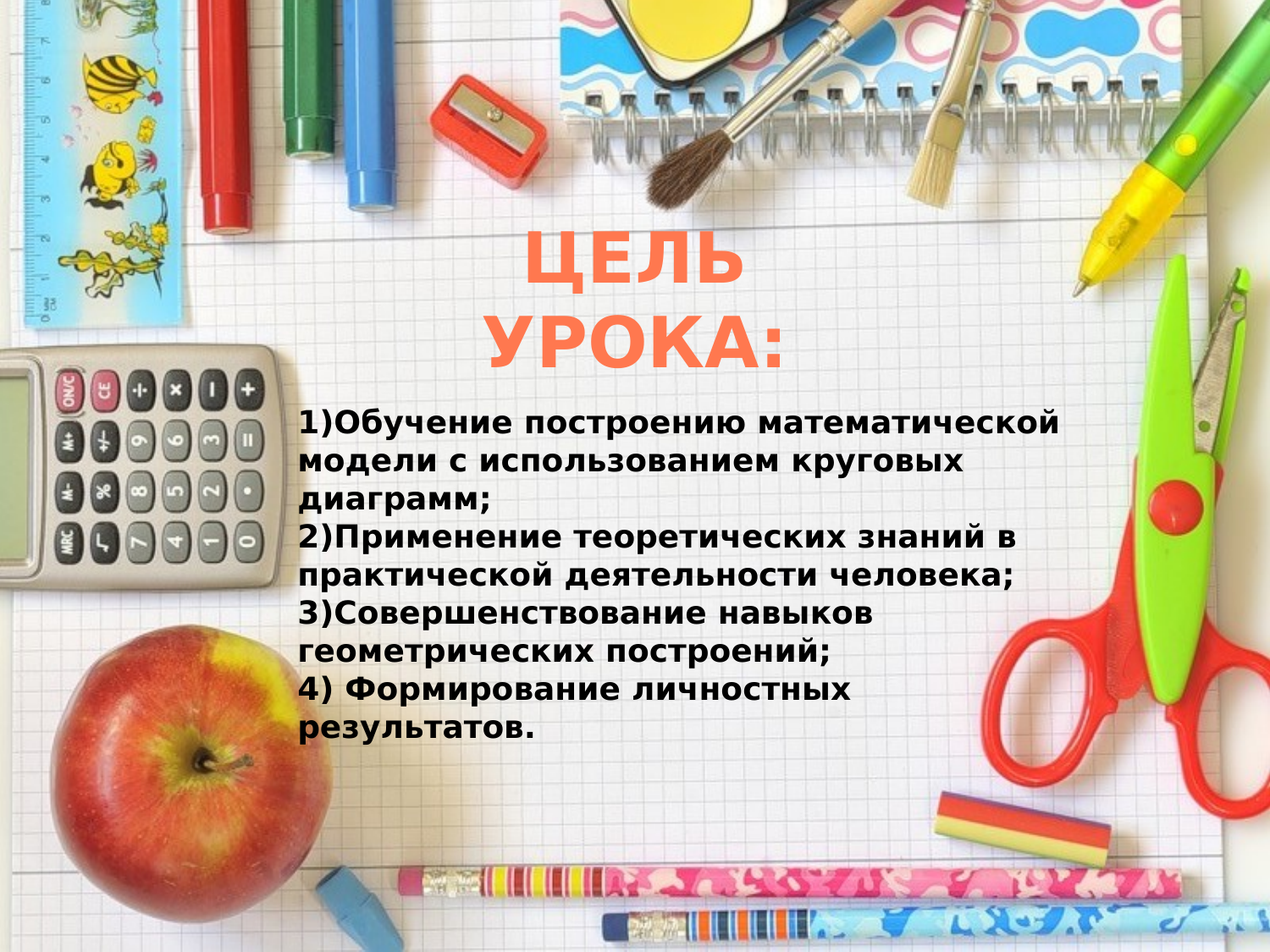

Цель урока:
1)Обучение построению математической модели с использованием круговых диаграмм;
2)Применение теоретических знаний в практической деятельности человека;
3)Совершенствование навыков геометрических построений;
4) Формирование личностных результатов.